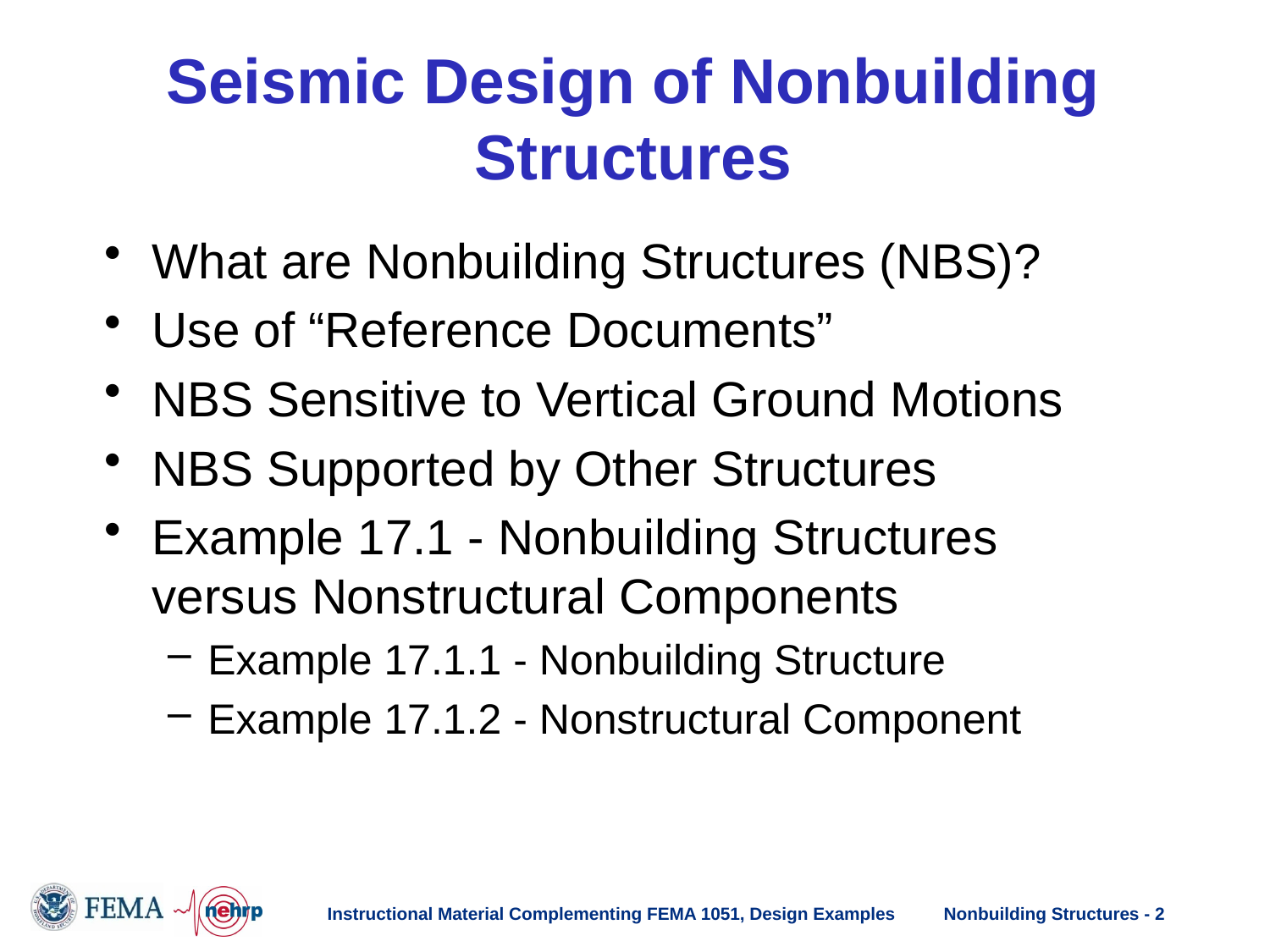

# Seismic Design of Nonbuilding Structures
What are Nonbuilding Structures (NBS)?
Use of “Reference Documents”
NBS Sensitive to Vertical Ground Motions
NBS Supported by Other Structures
Example 17.1 - Nonbuilding Structures versus Nonstructural Components
Example 17.1.1 - Nonbuilding Structure
Example 17.1.2 - Nonstructural Component
Instructional Material Complementing FEMA 1051, Design Examples
Nonbuilding Structures - 2